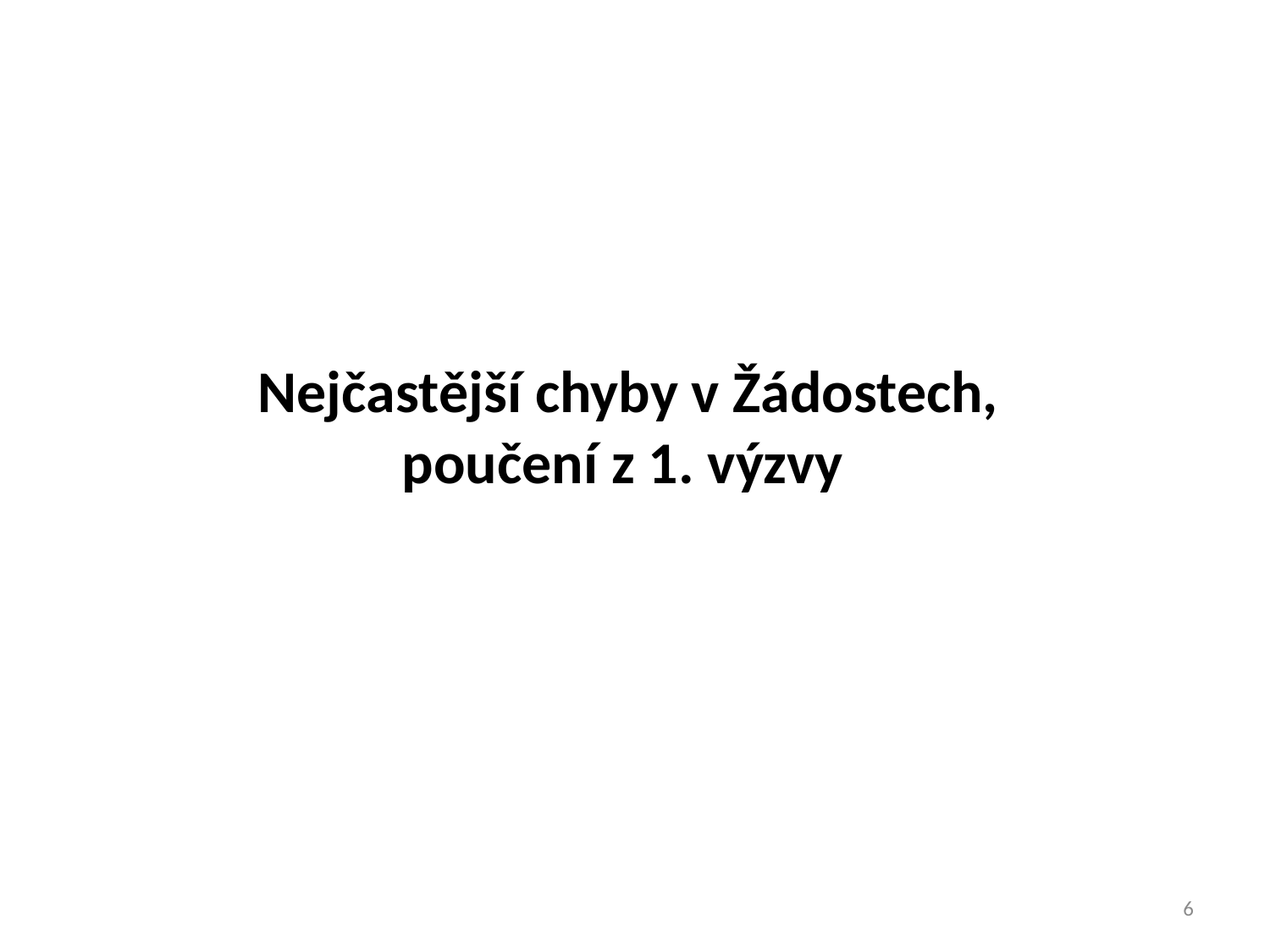

Nejčastější chyby v Žádostech,
poučení z 1. výzvy
6